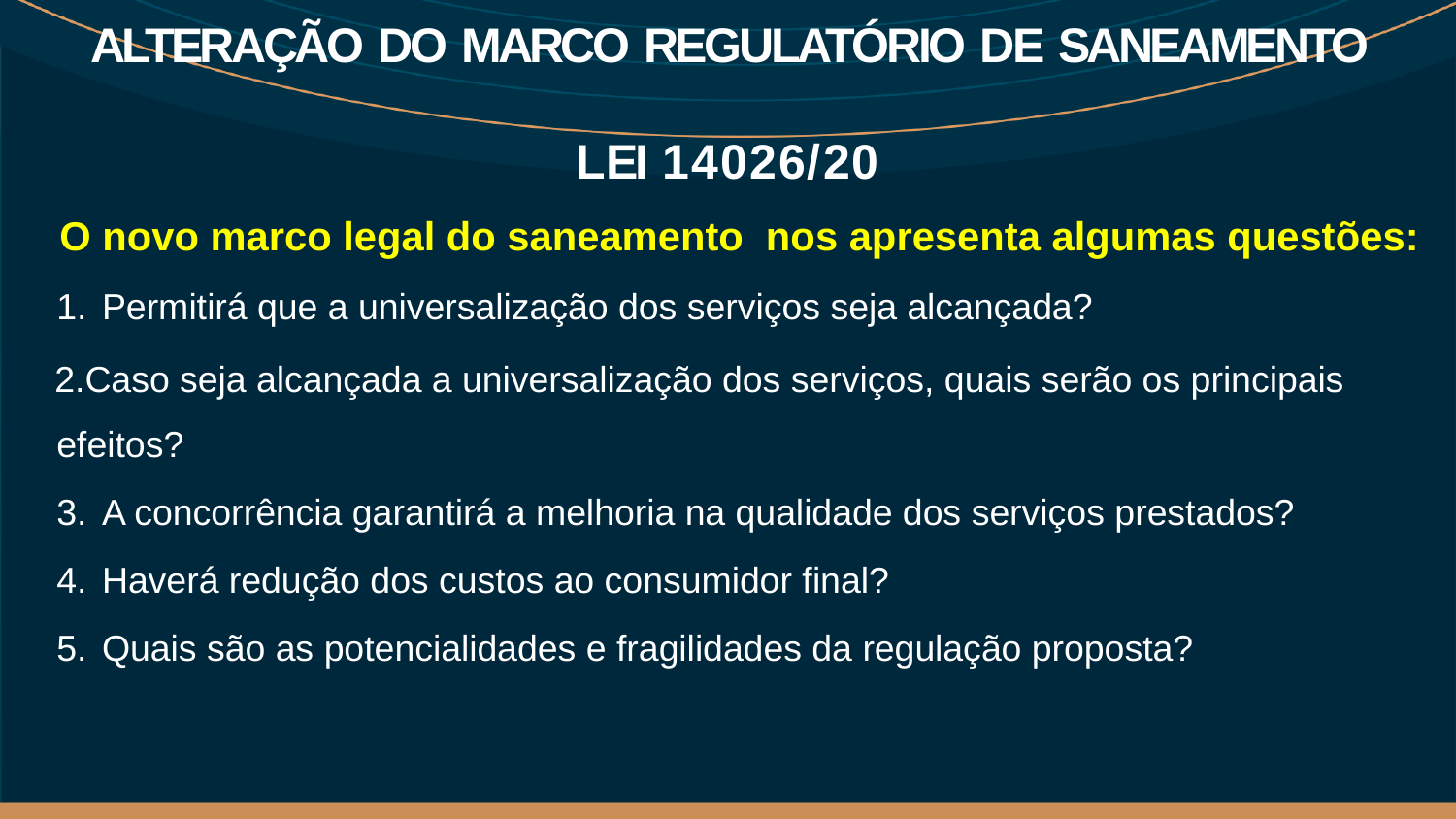

# ALTERAÇÃO DO MARCO REGULATÓRIO DE SANEAMENTO LEI 14026/20
O novo marco legal do saneamento  nos apresenta algumas questões:
Permitirá que a universalização dos serviços seja alcançada?
Caso seja alcançada a universalização dos serviços, quais serão os principais  efeitos?
A concorrência garantirá a melhoria na qualidade dos serviços prestados?
Haverá redução dos custos ao consumidor final?
Quais são as potencialidades e fragilidades da regulação proposta?